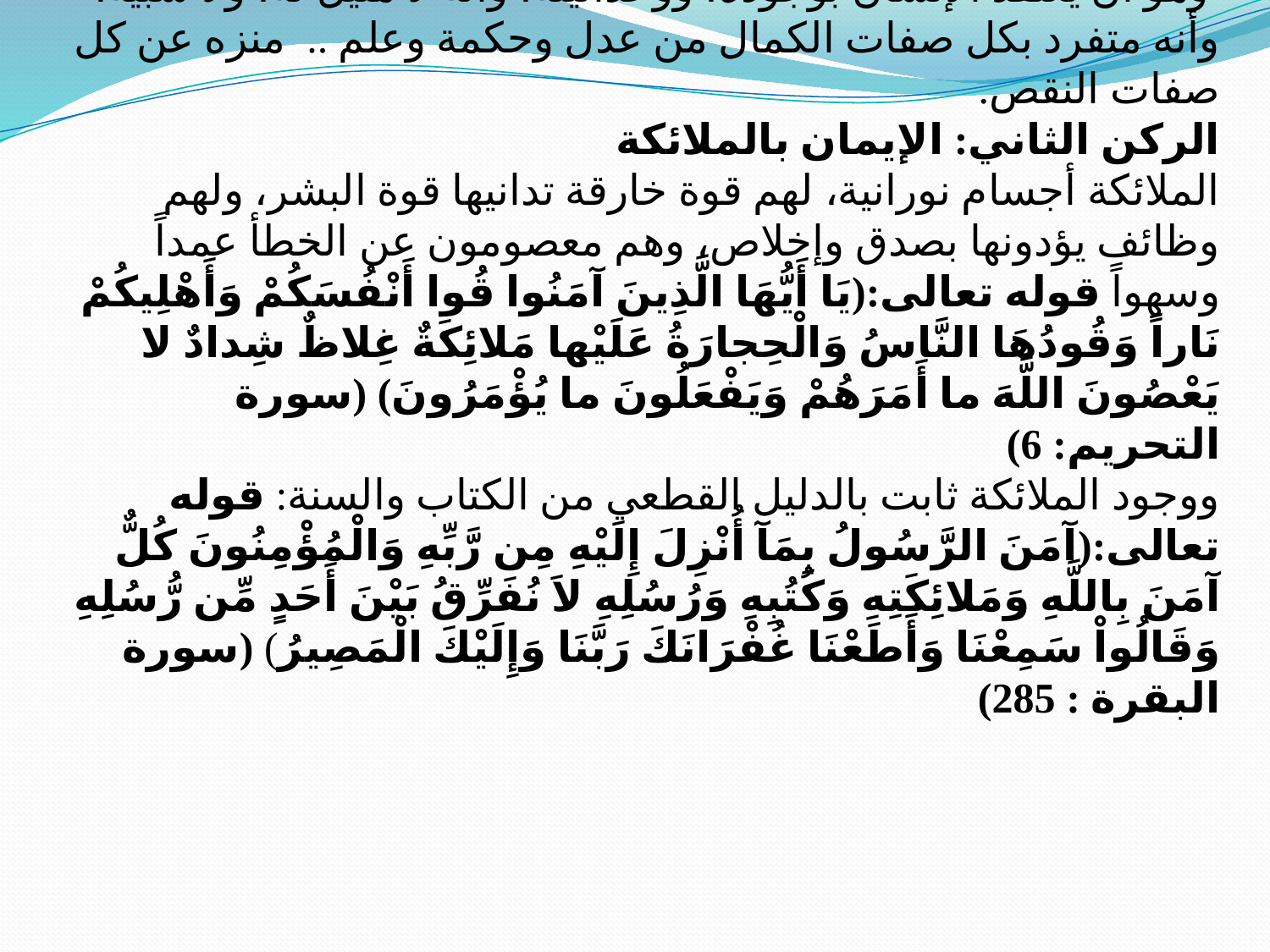

# الركن الأول: الإيمان بالله تعالى وهو أن يعتقد الإنسان بوجوده، ووحدانيته، وأنه لا مثيل له، ولا شبيه، وأنه متفرد بكل صفات الكمال من عدل وحكمة وعلم ..  منزه عن كل صفات النقص. الركن الثاني: الإيمان بالملائكة الملائكة أجسام نورانية، لهم قوة خارقة تدانيها قوة البشر، ولهم وظائف يؤدونها بصدق وإخلاص، وهم معصومون عن الخطأ عمداً وسهواً قوله تعالى:(يَا أَيُّهَا الَّذِينَ آمَنُوا قُوا أَنْفُسَكُمْ وَأَهْلِيكُمْ نَاراً وَقُودُهَا النَّاسُ وَالْحِجارَةُ عَلَيْها مَلائِكَةٌ غِلاظٌ شِدادٌ لا يَعْصُونَ اللَّهَ ما أَمَرَهُمْ وَيَفْعَلُونَ ما يُؤْمَرُونَ) (سورة التحريم: 6) ووجود الملائكة ثابت بالدليل القطعي من الكتاب والسنة: قوله تعالى:(آمَنَ الرَّسُولُ بِمَآ أُنْزِلَ إِلَيْهِ مِن رَّبِّهِ وَالْمُؤْمِنُونَ كُلٌّ آمَنَ بِاللَّهِ وَمَلائِكَتِهِ وَكُتُبِهِ وَرُسُلِهِ لاَ نُفَرِّقُ بَيْنَ أَحَدٍ مِّن رُّسُلِهِ وَقَالُواْ سَمِعْنَا وَأَطَعْنَا غُفْرَانَكَ رَبَّنَا وَإِلَيْكَ الْمَصِيرُ) (سورة البقرة : 285)